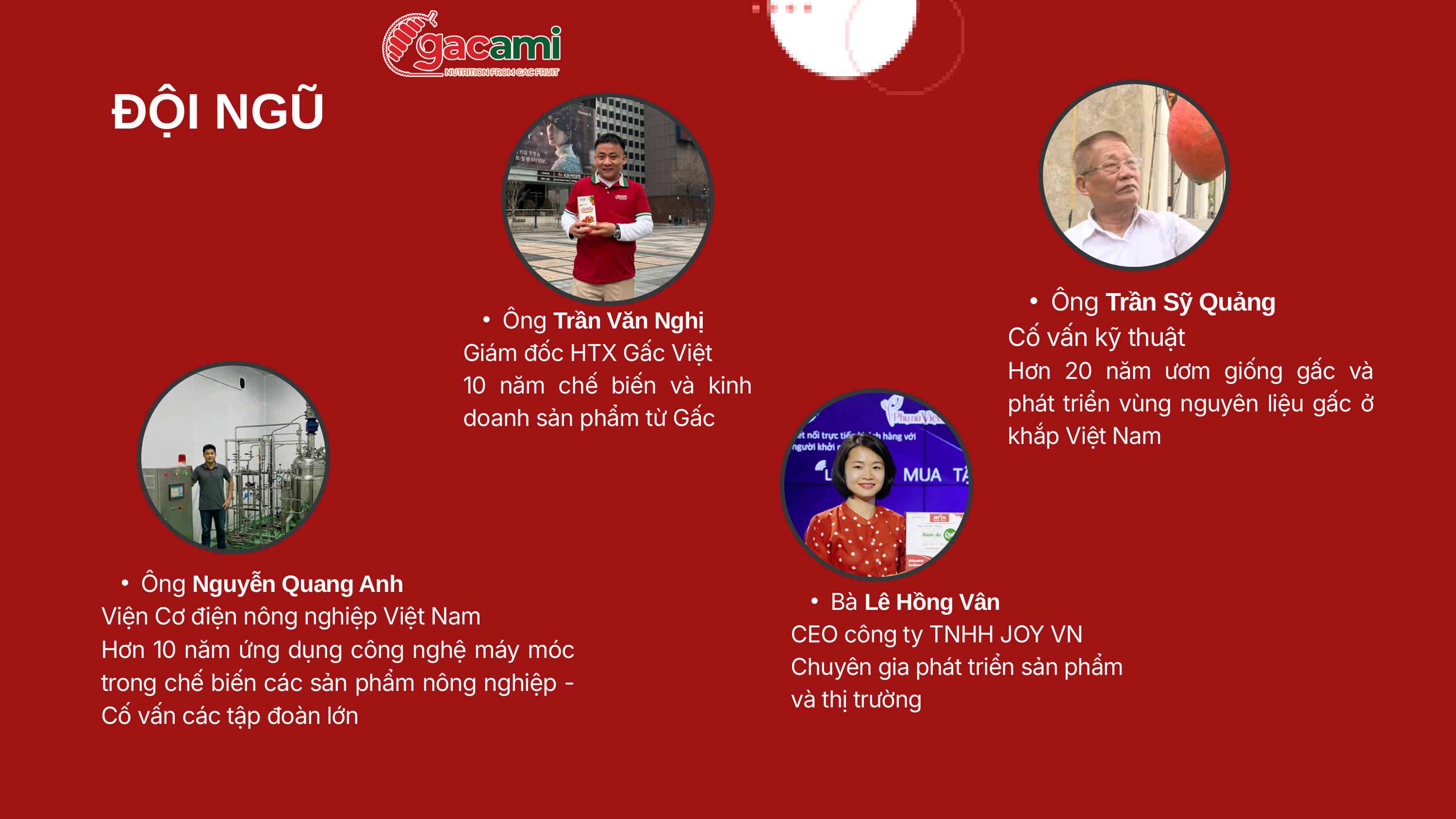

ĐỘI NGŨ

Ông Trần Sỹ Quảng
Cố vấn kỹ thuật
Hơn 20 năm ươm giống gấc và phát triển vùng nguyên liệu gấc ở khắp Việt Nam

Ông Trần Văn Nghị
Giám đốc HTX Gấc Việt
10 năm chế biến và kinh doanh sản phẩm từ Gấc

Ông Nguyễn Quang Anh
Viện Cơ điện nông nghiệp Việt Nam
Hơn 10 năm ứng dụng công nghệ máy móc trong chế biến các sản phẩm nông nghiệp - Cố vấn các tập đoàn lớn

Bà Lê Hồng Vân
CEO công ty TNHH JOY VN
Chuyên gia phát triển sản phẩm
và thị trường